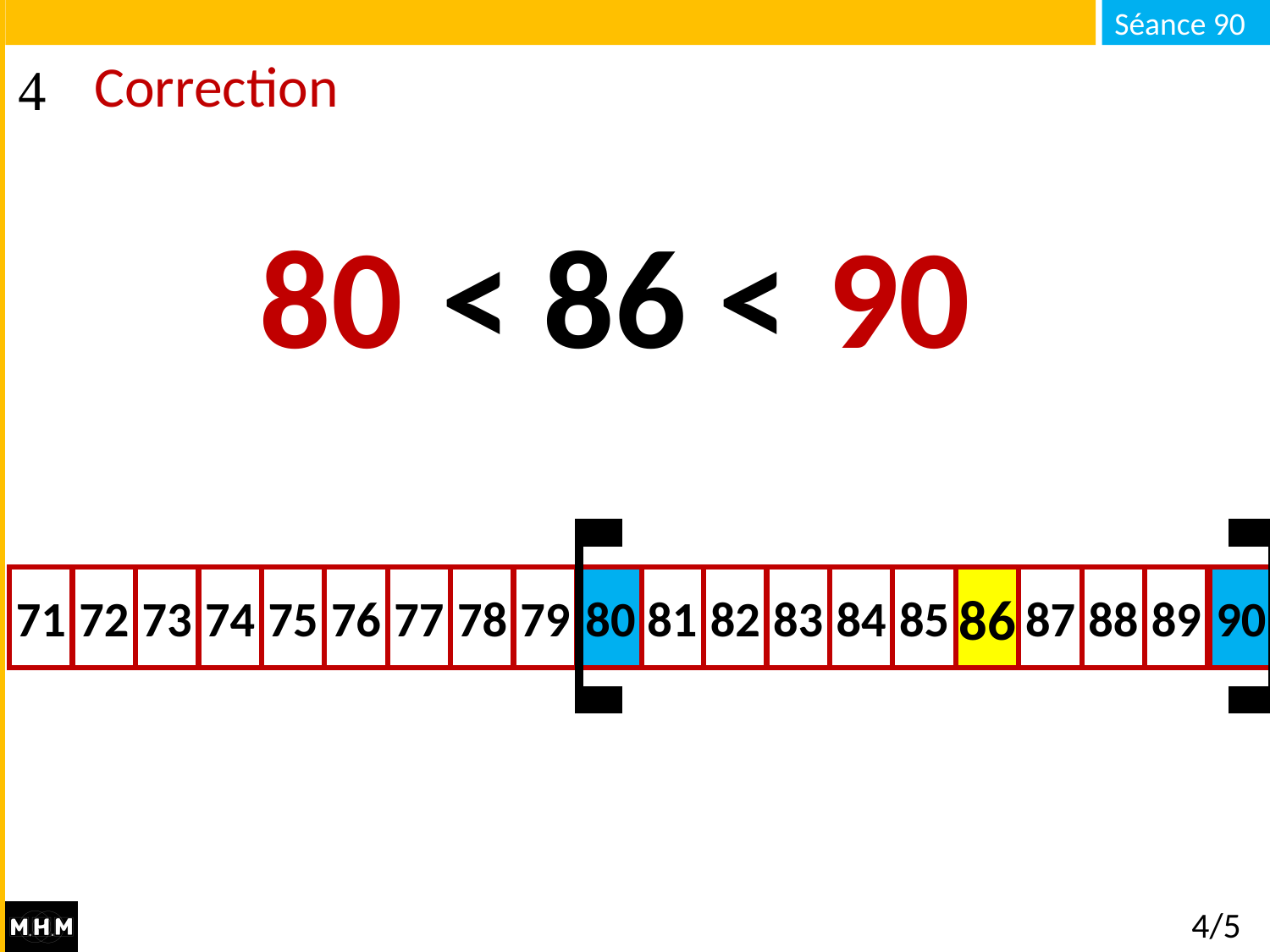

# Correction
80
90
… < 86 < …

71
73
74
75
76
77
78
79
80
72
86
90
80
84
81
83
85
86
87
88
89
90
82
4/5